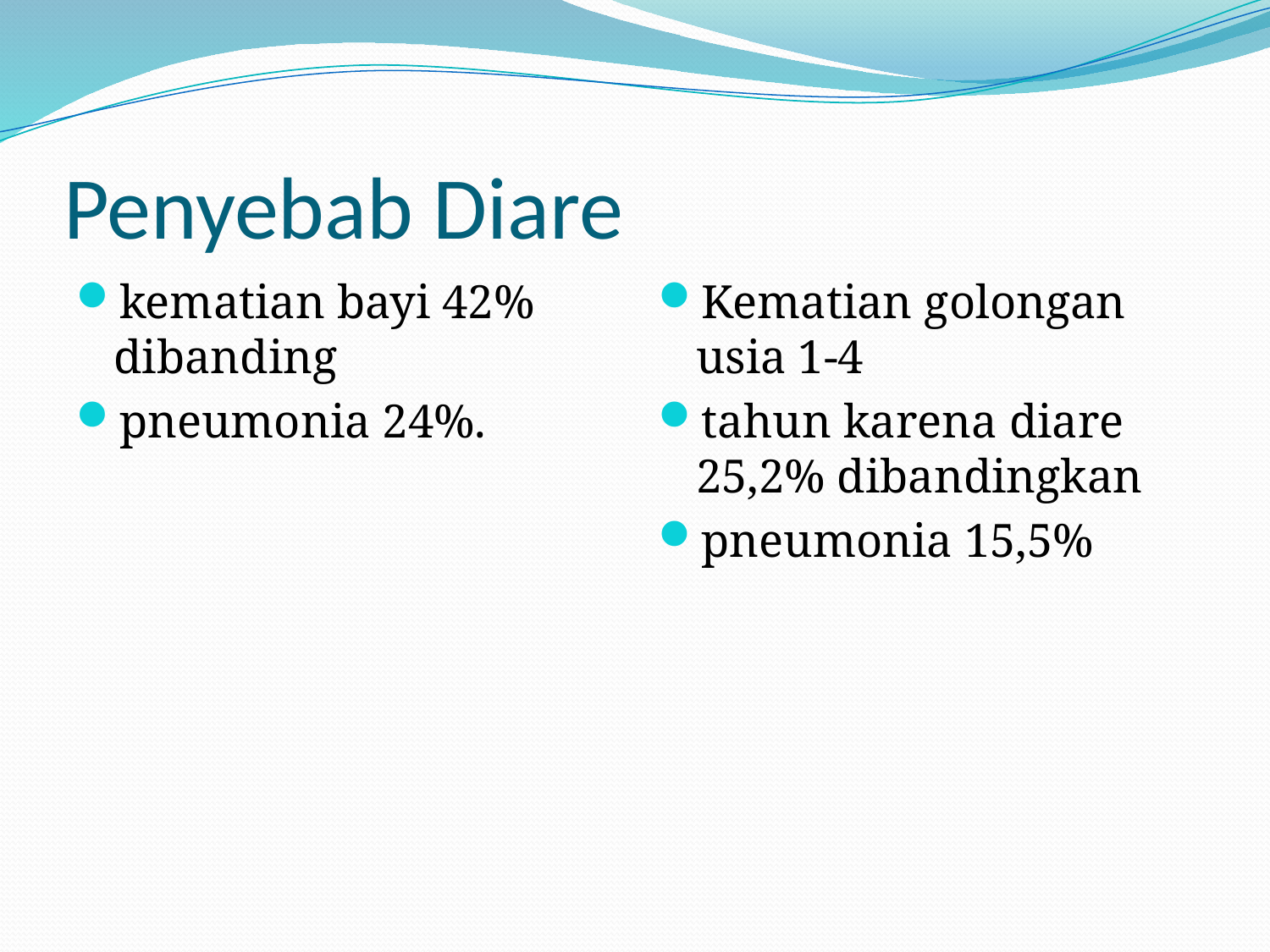

# Penyebab Diare
kematian bayi 42% dibanding
pneumonia 24%.
Kematian golongan usia 1-4
tahun karena diare 25,2% dibandingkan
pneumonia 15,5%